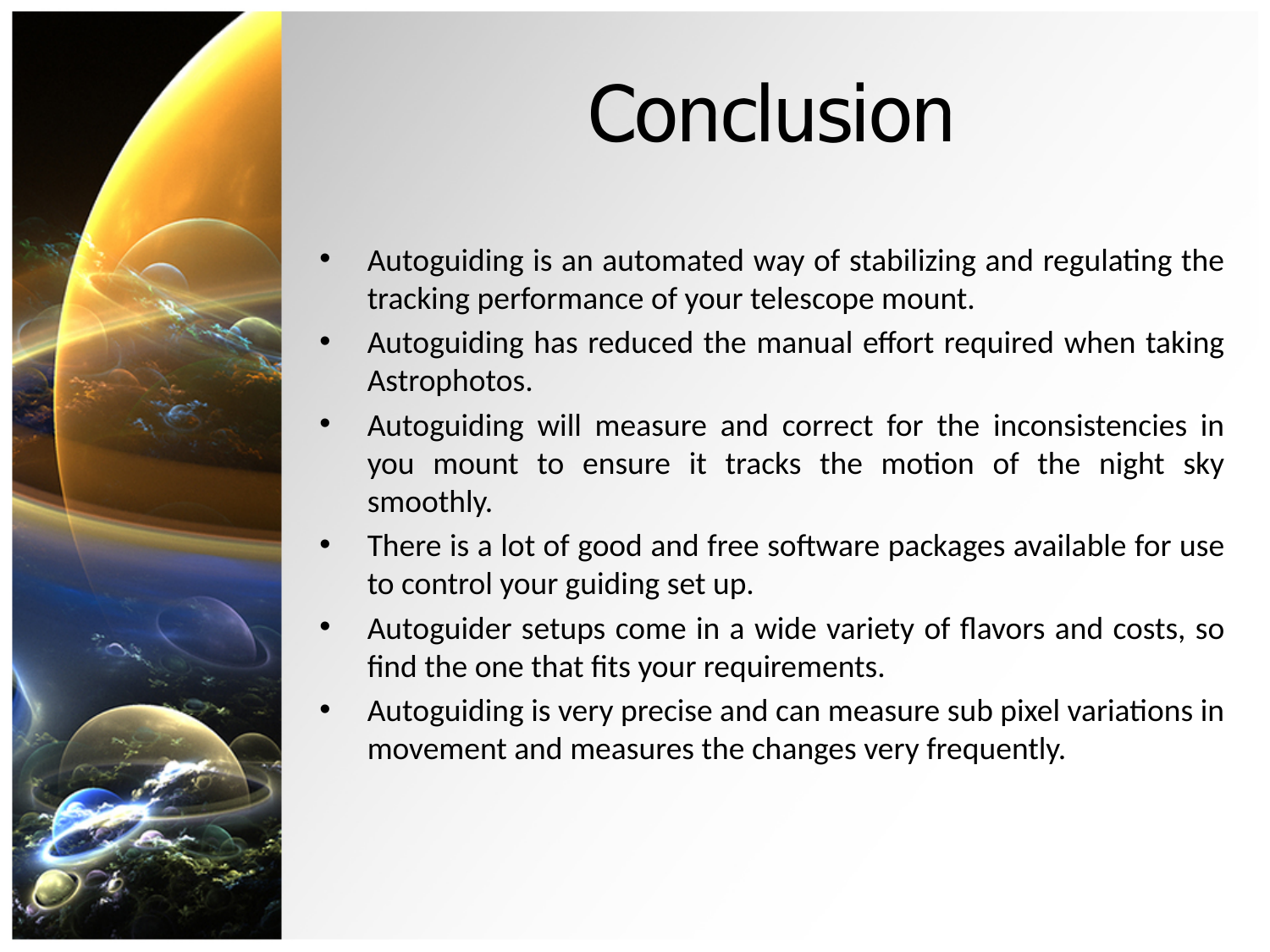

# Conclusion
Autoguiding is an automated way of stabilizing and regulating the tracking performance of your telescope mount.
Autoguiding has reduced the manual effort required when taking Astrophotos.
Autoguiding will measure and correct for the inconsistencies in you mount to ensure it tracks the motion of the night sky smoothly.
There is a lot of good and free software packages available for use to control your guiding set up.
Autoguider setups come in a wide variety of flavors and costs, so find the one that fits your requirements.
Autoguiding is very precise and can measure sub pixel variations in movement and measures the changes very frequently.